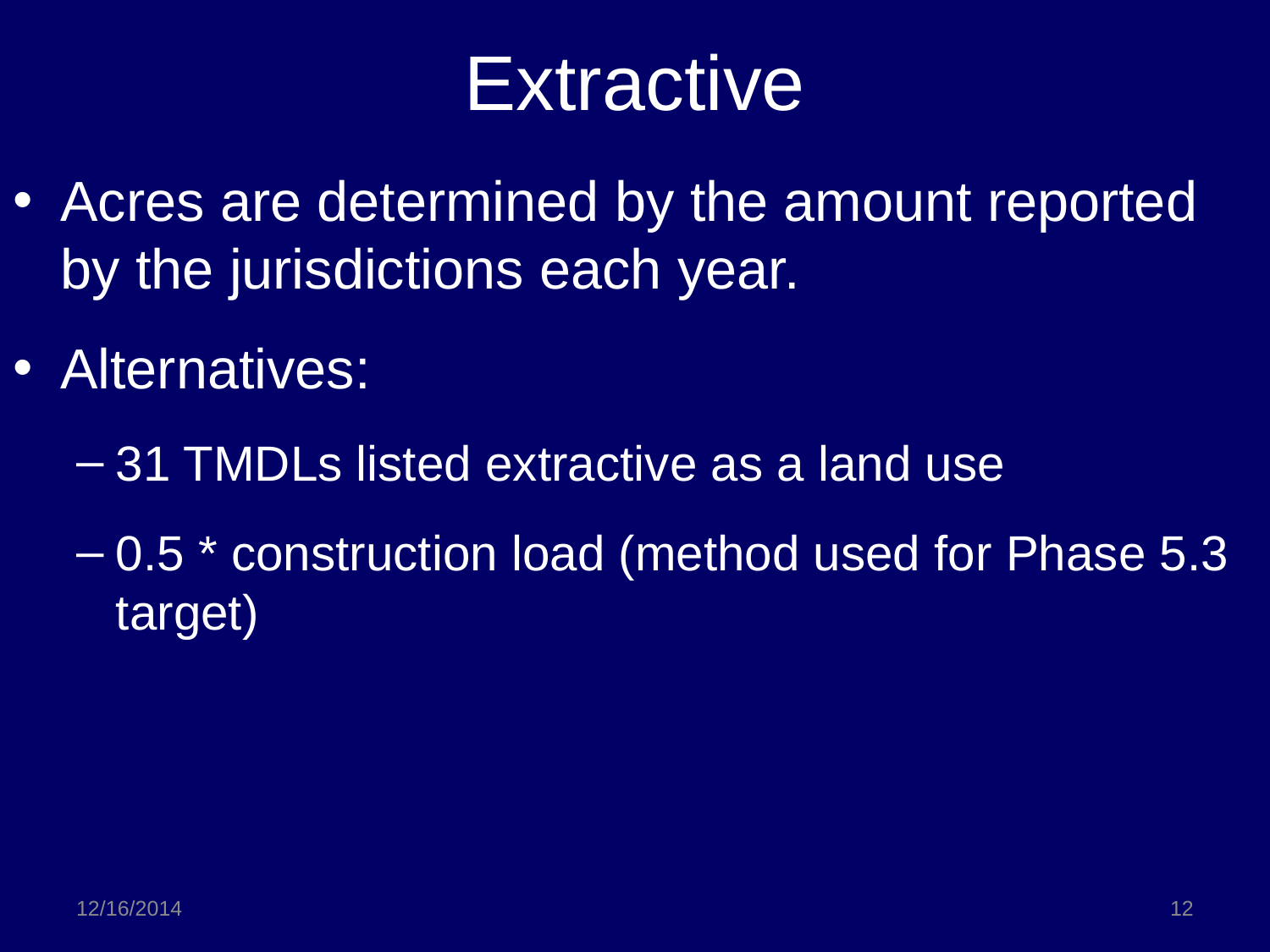

# Extractive
Acres are determined by the amount reported by the jurisdictions each year.
Alternatives:
31 TMDLs listed extractive as a land use
0.5 * construction load (method used for Phase 5.3 target)
12/16/2014
12